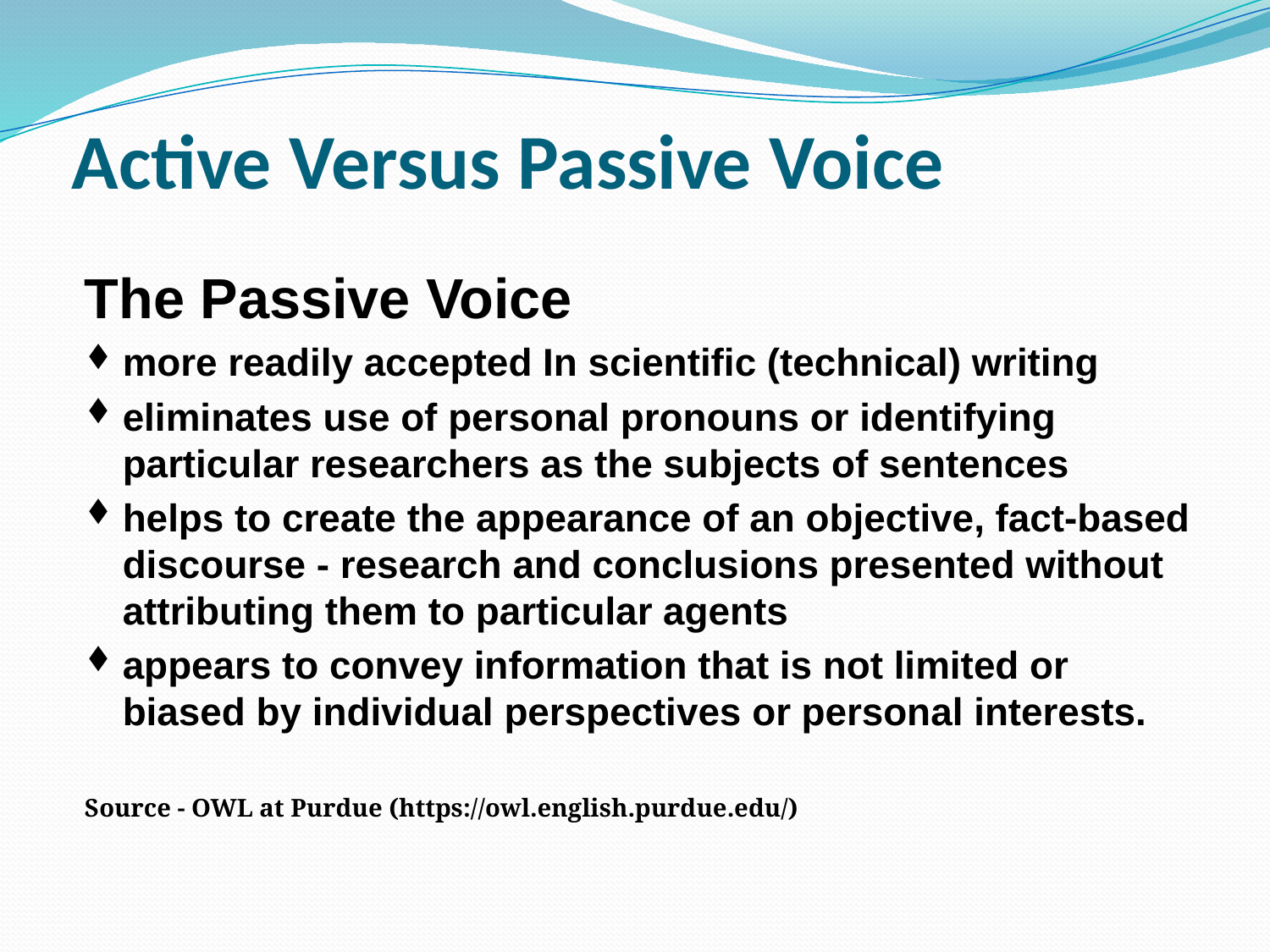

# Active Versus Passive Voice
The Passive Voice
more readily accepted In scientific (technical) writing
eliminates use of personal pronouns or identifying particular researchers as the subjects of sentences
helps to create the appearance of an objective, fact-based discourse - research and conclusions presented without attributing them to particular agents
appears to convey information that is not limited or biased by individual perspectives or personal interests.

Source - OWL at Purdue (https://owl.english.purdue.edu/)